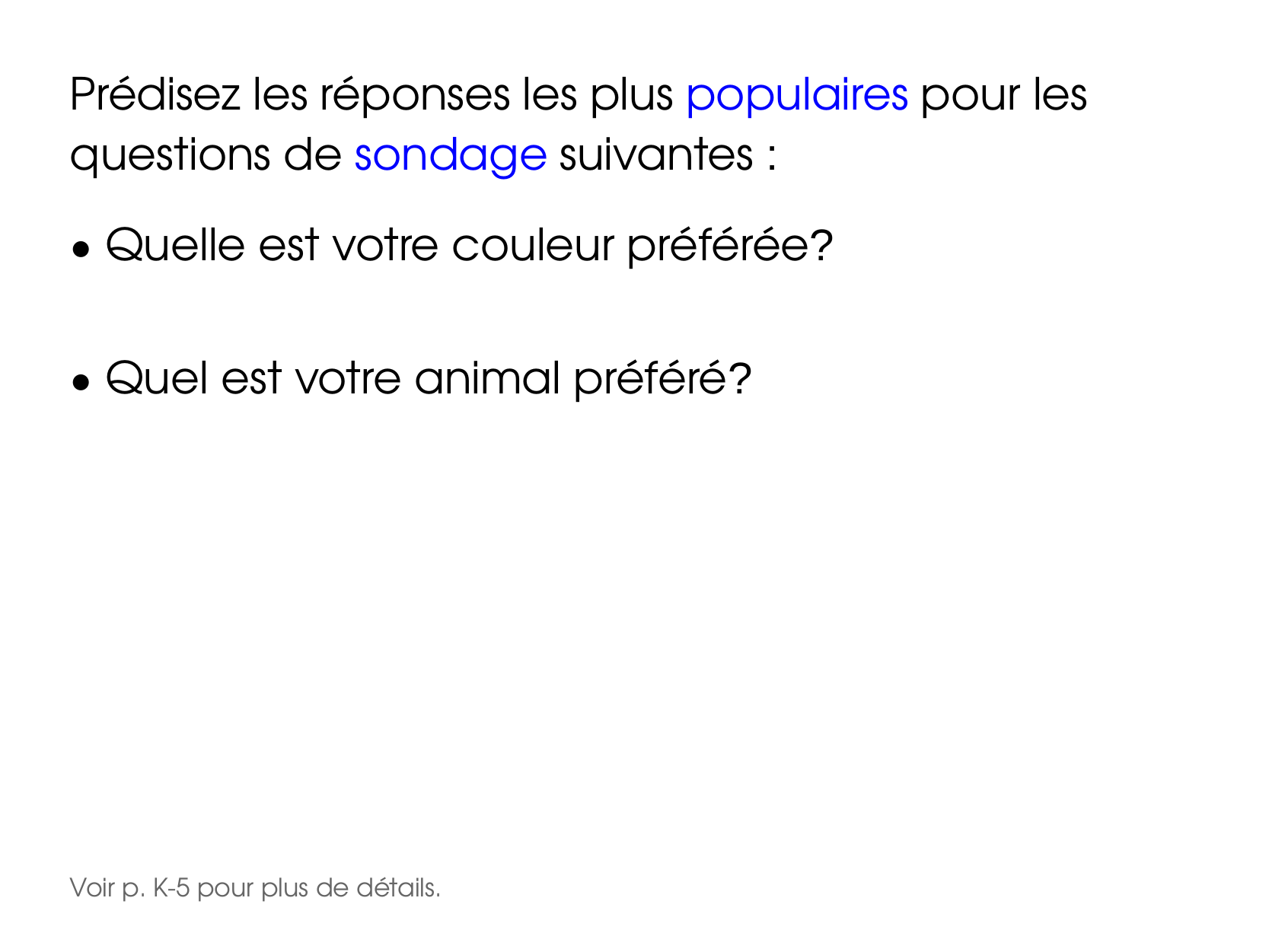

Prédisez les réponses les plus populaires pour les questions de sondage suivantes :
• Quelle est votre couleur préférée?
• Quel est votre animal préféré?
Voir p. K-5 pour plus de détails.